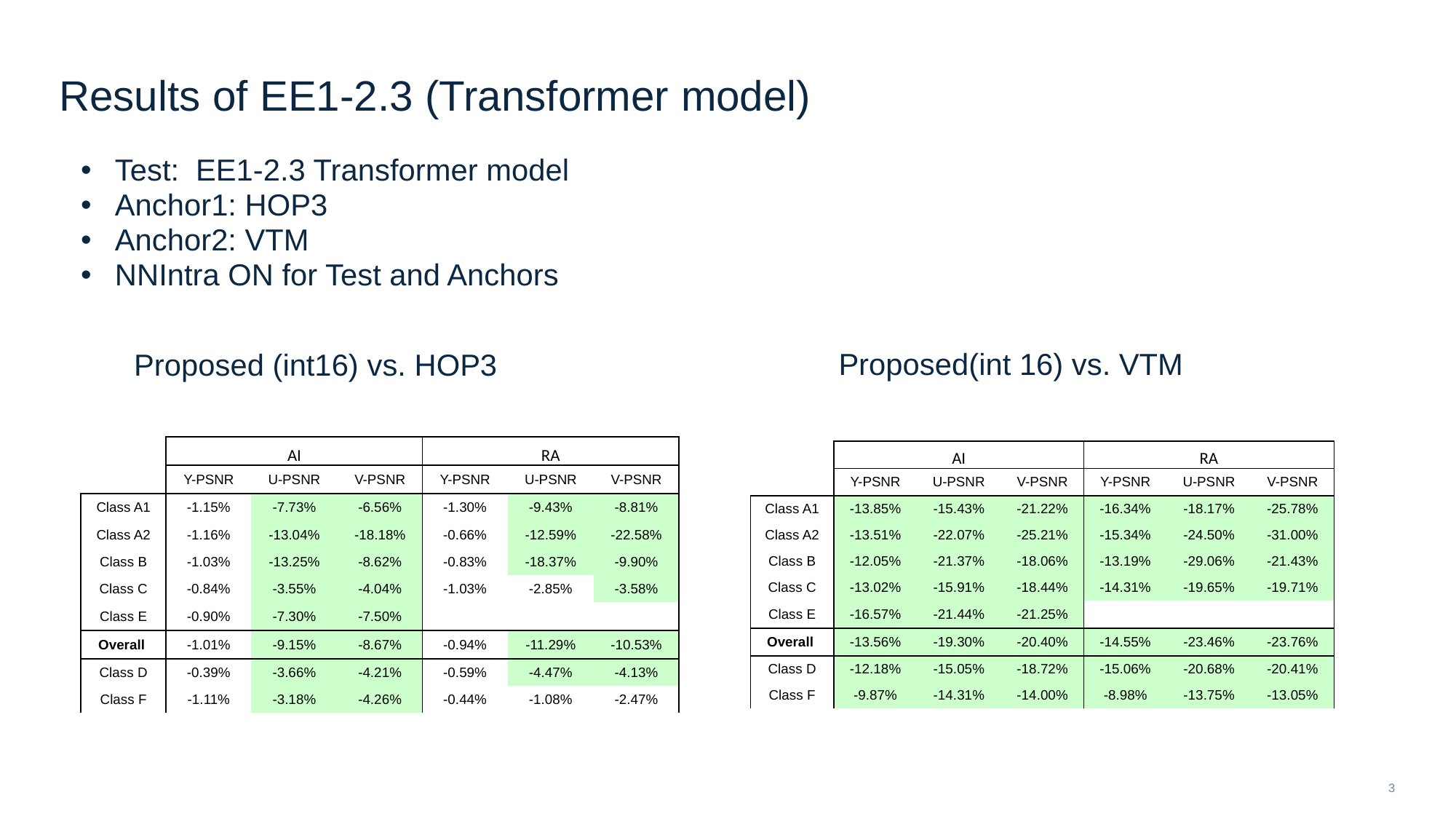

# Results of EE1-2.3 (Transformer model)
Test:  EE1-2.3 Transformer model
Anchor1: HOP3
Anchor2: VTM
NNIntra ON for Test and Anchors
Proposed(int 16) vs. VTM

Proposed (int16) vs. HOP3

|  | AI |  |  | RA |  |  |
| --- | --- | --- | --- | --- | --- | --- |
|  | Y-PSNR | U-PSNR | V-PSNR | Y-PSNR | U-PSNR | V-PSNR |
| Class A1 | -1.15% | -7.73% | -6.56% | -1.30% | -9.43% | -8.81% |
| Class A2 | -1.16% | -13.04% | -18.18% | -0.66% | -12.59% | -22.58% |
| Class B | -1.03% | -13.25% | -8.62% | -0.83% | -18.37% | -9.90% |
| Class C | -0.84% | -3.55% | -4.04% | -1.03% | -2.85% | -3.58% |
| Class E | -0.90% | -7.30% | -7.50% |  |  |  |
| Overall | -1.01% | -9.15% | -8.67% | -0.94% | -11.29% | -10.53% |
| Class D | -0.39% | -3.66% | -4.21% | -0.59% | -4.47% | -4.13% |
| Class F | -1.11% | -3.18% | -4.26% | -0.44% | -1.08% | -2.47% |
|  | AI |  |  | RA |  |  |
| --- | --- | --- | --- | --- | --- | --- |
|  | Y-PSNR | U-PSNR | V-PSNR | Y-PSNR | U-PSNR | V-PSNR |
| Class A1 | -13.85% | -15.43% | -21.22% | -16.34% | -18.17% | -25.78% |
| Class A2 | -13.51% | -22.07% | -25.21% | -15.34% | -24.50% | -31.00% |
| Class B | -12.05% | -21.37% | -18.06% | -13.19% | -29.06% | -21.43% |
| Class C | -13.02% | -15.91% | -18.44% | -14.31% | -19.65% | -19.71% |
| Class E | -16.57% | -21.44% | -21.25% |  |  |  |
| Overall | -13.56% | -19.30% | -20.40% | -14.55% | -23.46% | -23.76% |
| Class D | -12.18% | -15.05% | -18.72% | -15.06% | -20.68% | -20.41% |
| Class F | -9.87% | -14.31% | -14.00% | -8.98% | -13.75% | -13.05% |